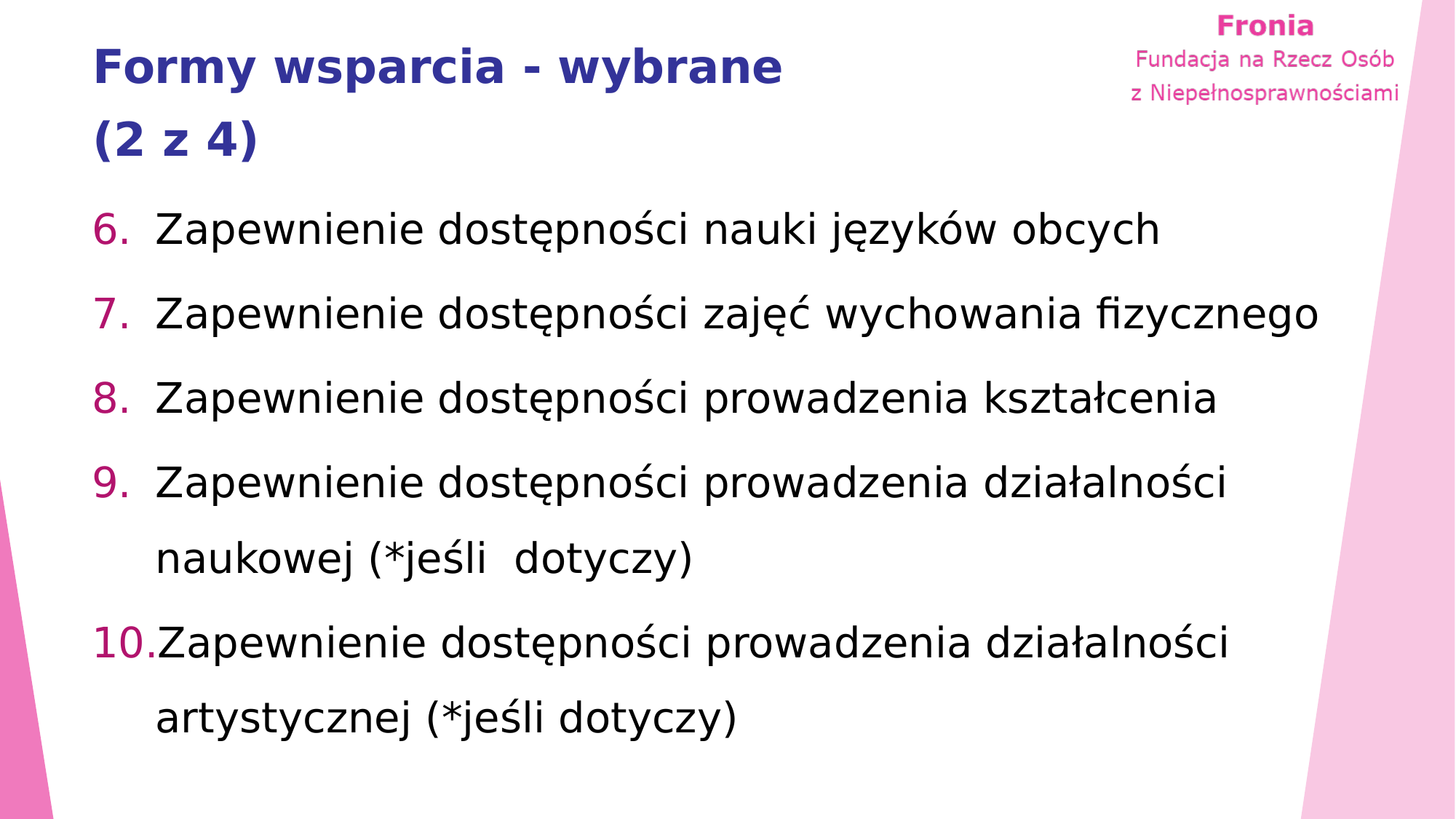

# Formy wsparcia - wybrane (2 z 4)
Zapewnienie dostępności nauki języków obcych
Zapewnienie dostępności zajęć wychowania fizycznego
Zapewnienie dostępności prowadzenia kształcenia
Zapewnienie dostępności prowadzenia działalności naukowej (*jeśli  dotyczy)
Zapewnienie dostępności prowadzenia działalności artystycznej (*jeśli dotyczy)